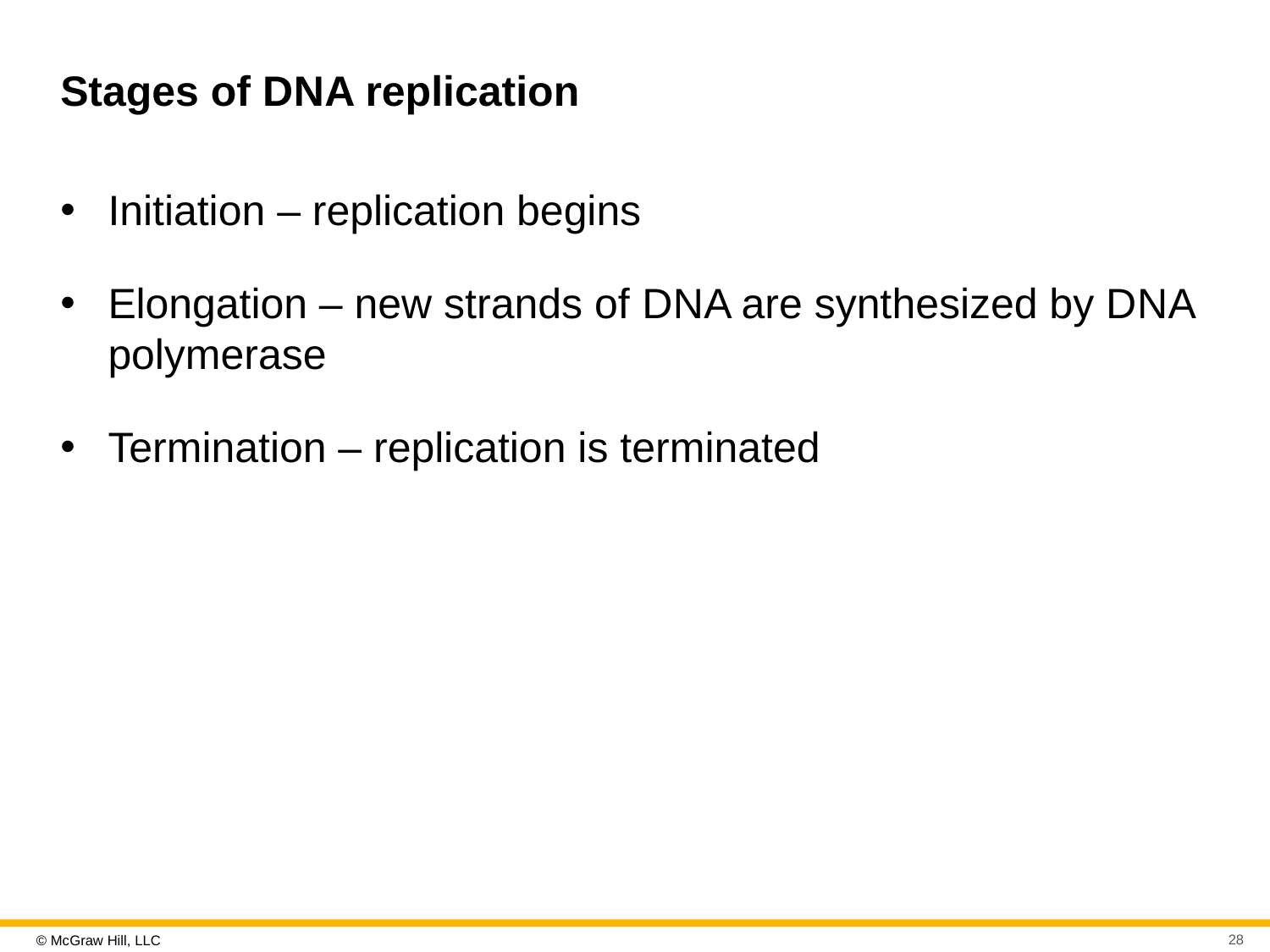

# Stages of D N A replication
Initiation – replication begins
Elongation – new strands of D N A are synthesized by D N A polymerase
Termination – replication is terminated
28